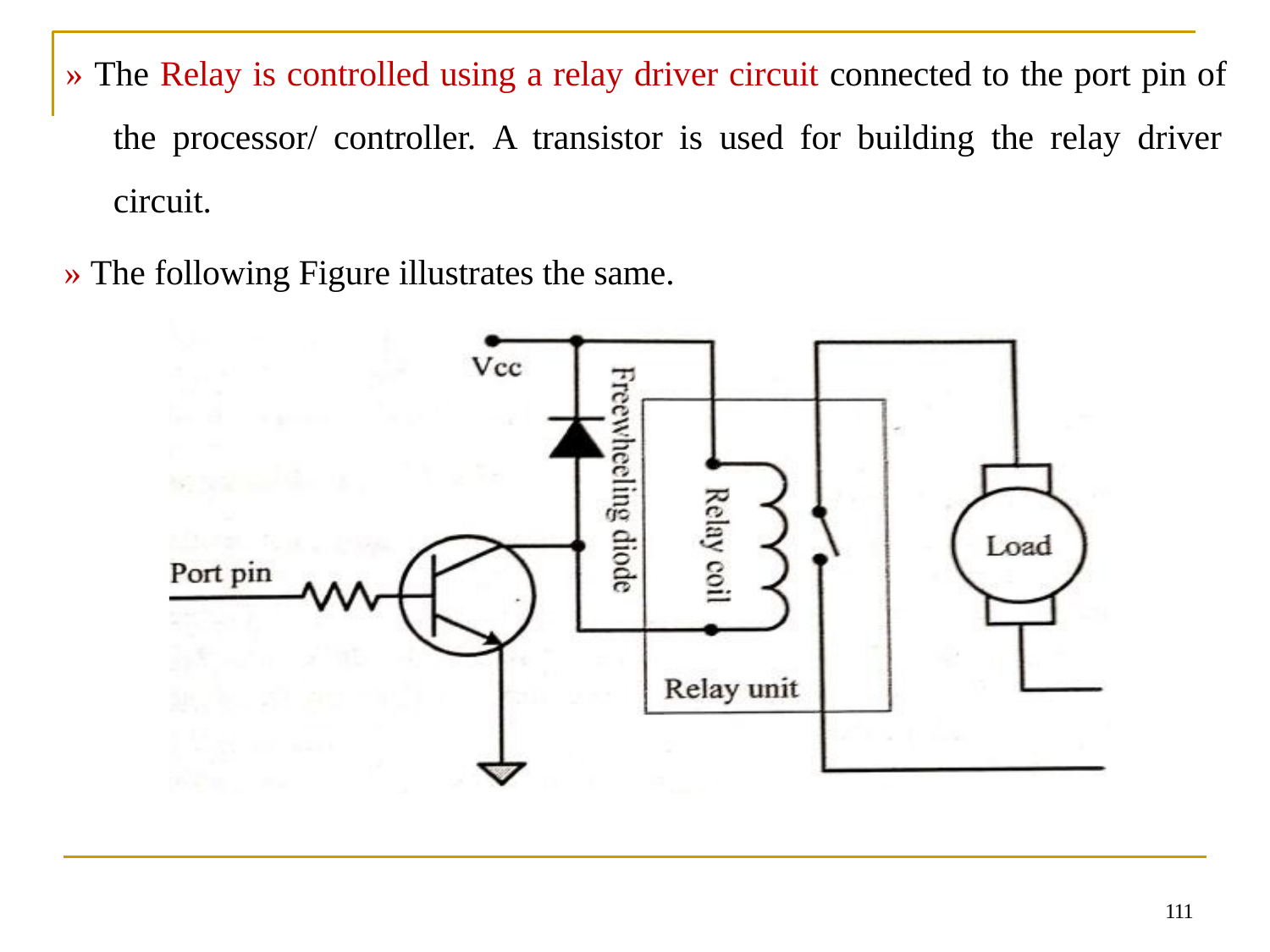

» The Relay is controlled using a relay driver circuit connected to the port pin of  the processor/ controller. A transistor is used for building the relay driver  circuit.
» The following Figure illustrates the same.

111